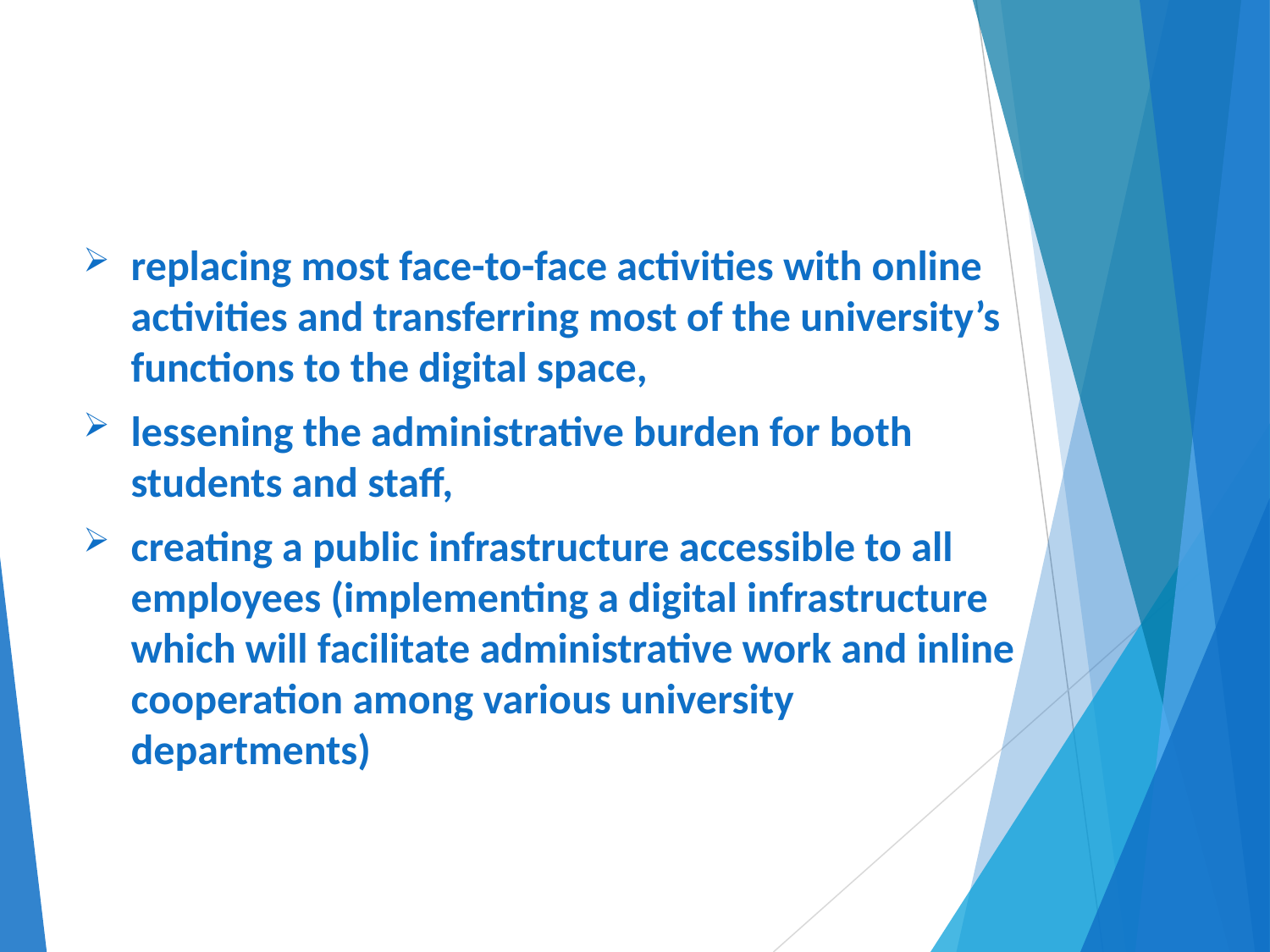

# Results
replacing most face-to-face activities with online activities and transferring most of the university’s functions to the digital space,
lessening the administrative burden for both students and staff,
creating a public infrastructure accessible to all employees (implementing a digital infrastructure which will facilitate administrative work and inline cooperation among various university departments)